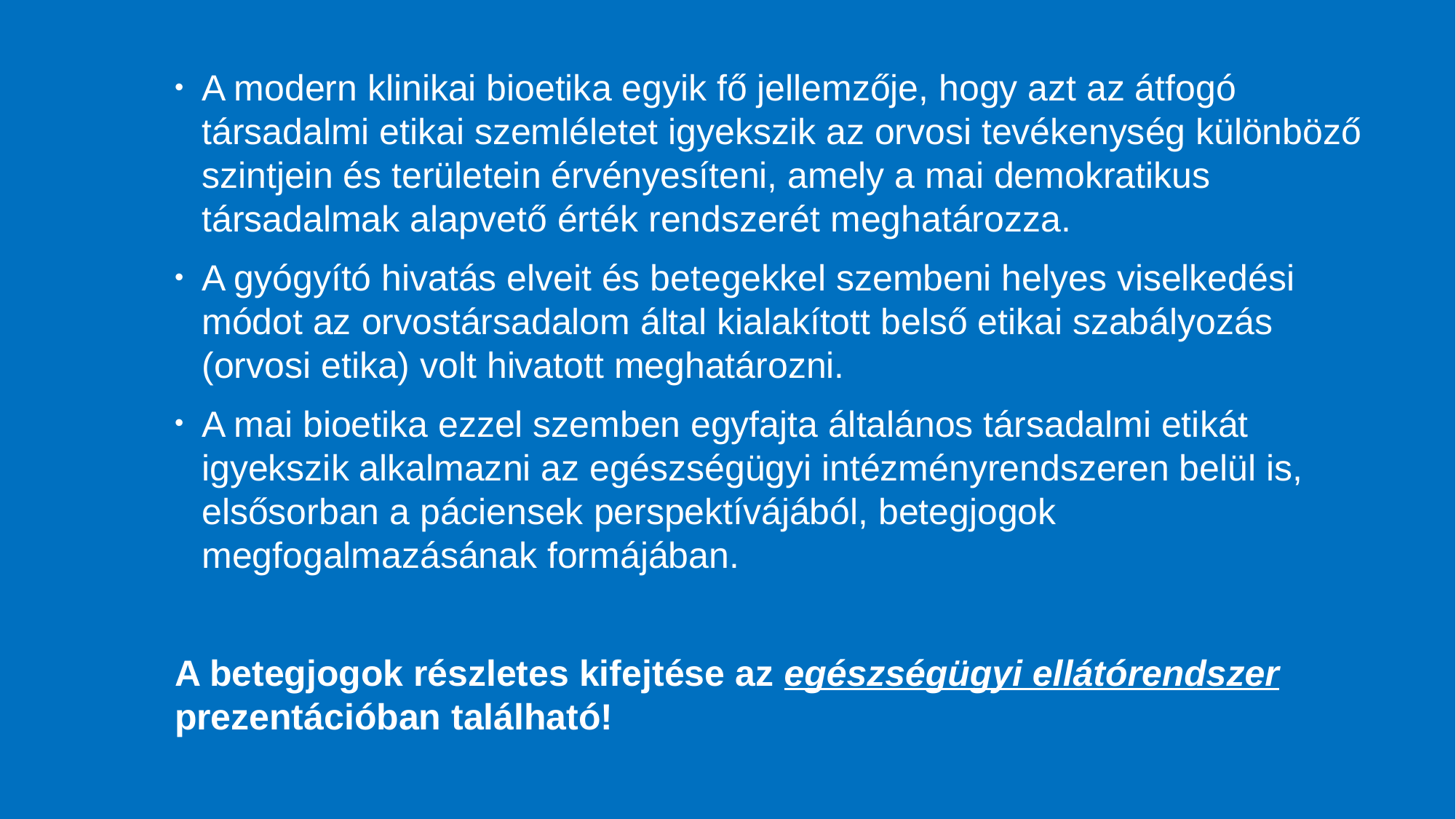

A modern klinikai bioetika egyik fő jellemzője, hogy azt az átfogó társadalmi etikai szemléletet igyekszik az orvosi tevékenység különböző szintjein és területein érvényesíteni, amely a mai demokratikus társadalmak alapvető érték rendszerét meghatározza.
A gyógyító hivatás elveit és betegekkel szembeni helyes viselkedési módot az orvostársadalom által kialakított belső etikai szabályozás (orvosi etika) volt hivatott meghatározni.
A mai bioetika ezzel szemben egyfajta általános társadalmi etikát igyekszik alkalmazni az egészségügyi intézményrendszeren belül is, elsősorban a páciensek perspektívájából, betegjogok megfogalmazásának formájában.

A betegjogok részletes kifejtése az egészségügyi ellátórendszer prezentációban található!